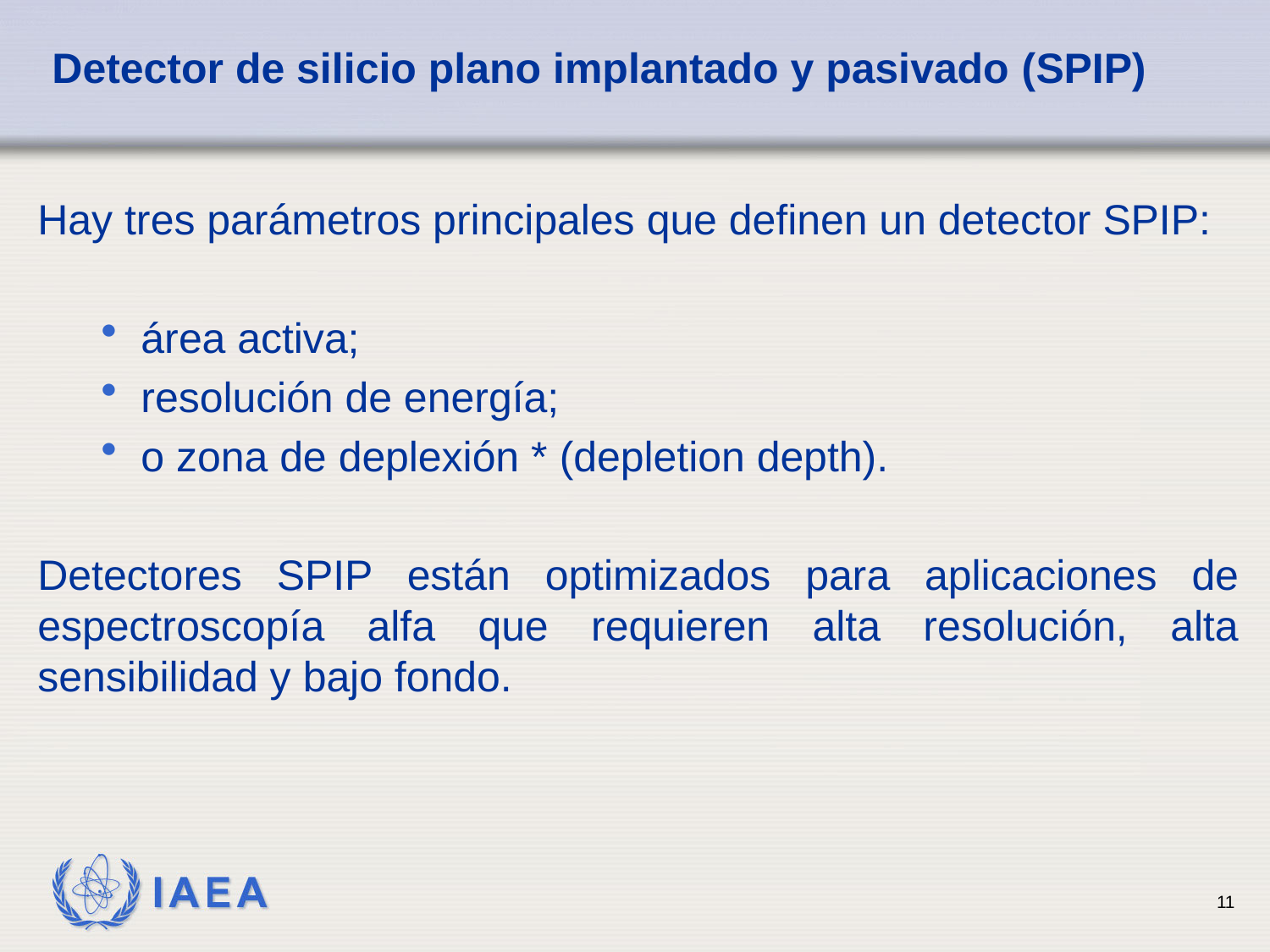

# Detector de silicio plano implantado y pasivado (SPIP)
Hay tres parámetros principales que definen un detector SPIP:

área activa;
resolución de energía;
o zona de deplexión * (depletion depth).

Detectores SPIP están optimizados para aplicaciones de espectroscopía alfa que requieren alta resolución, alta sensibilidad y bajo fondo.
11